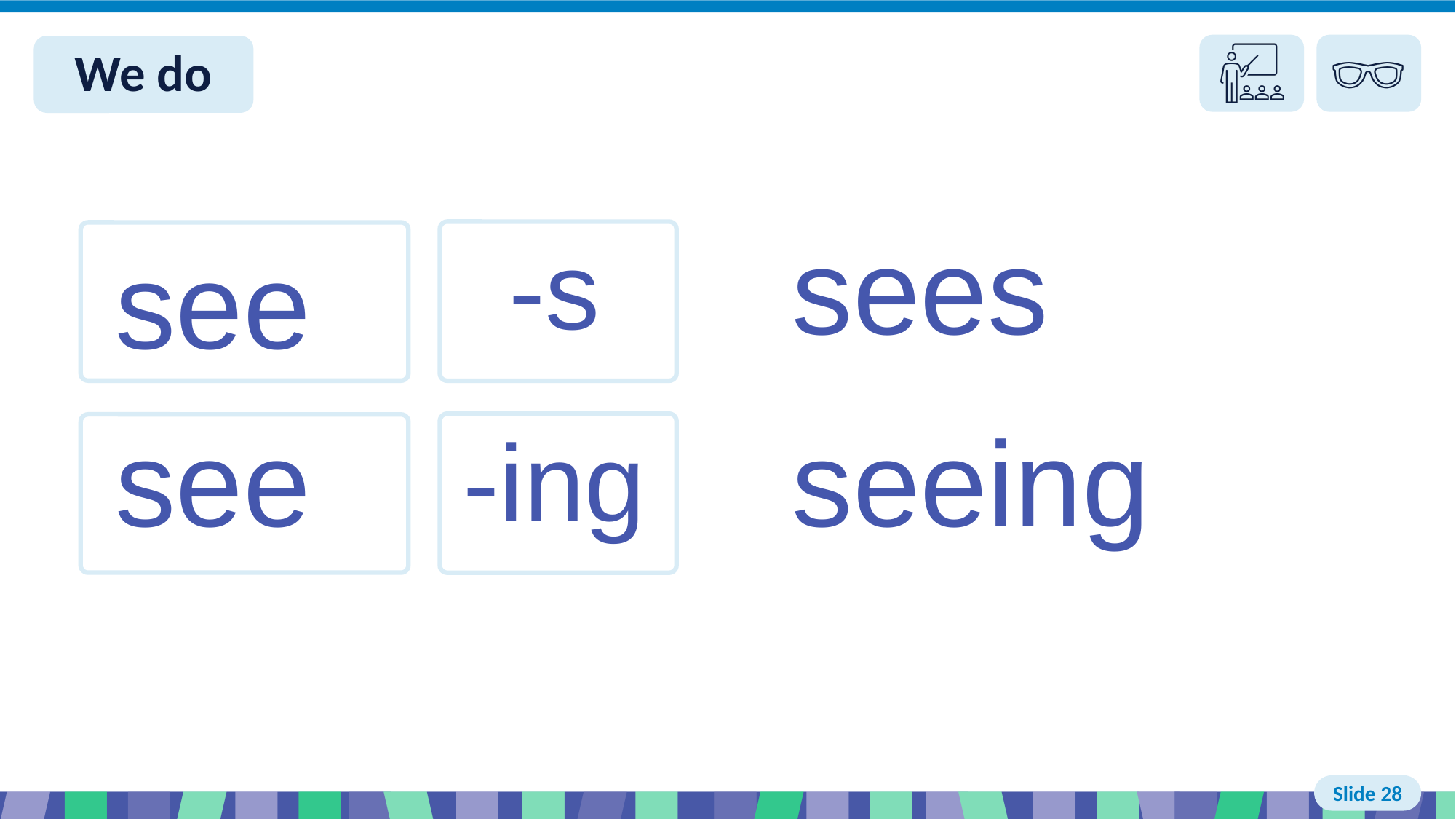

# Slide 28 We do
sees
-s

seeing
see
-ing

see